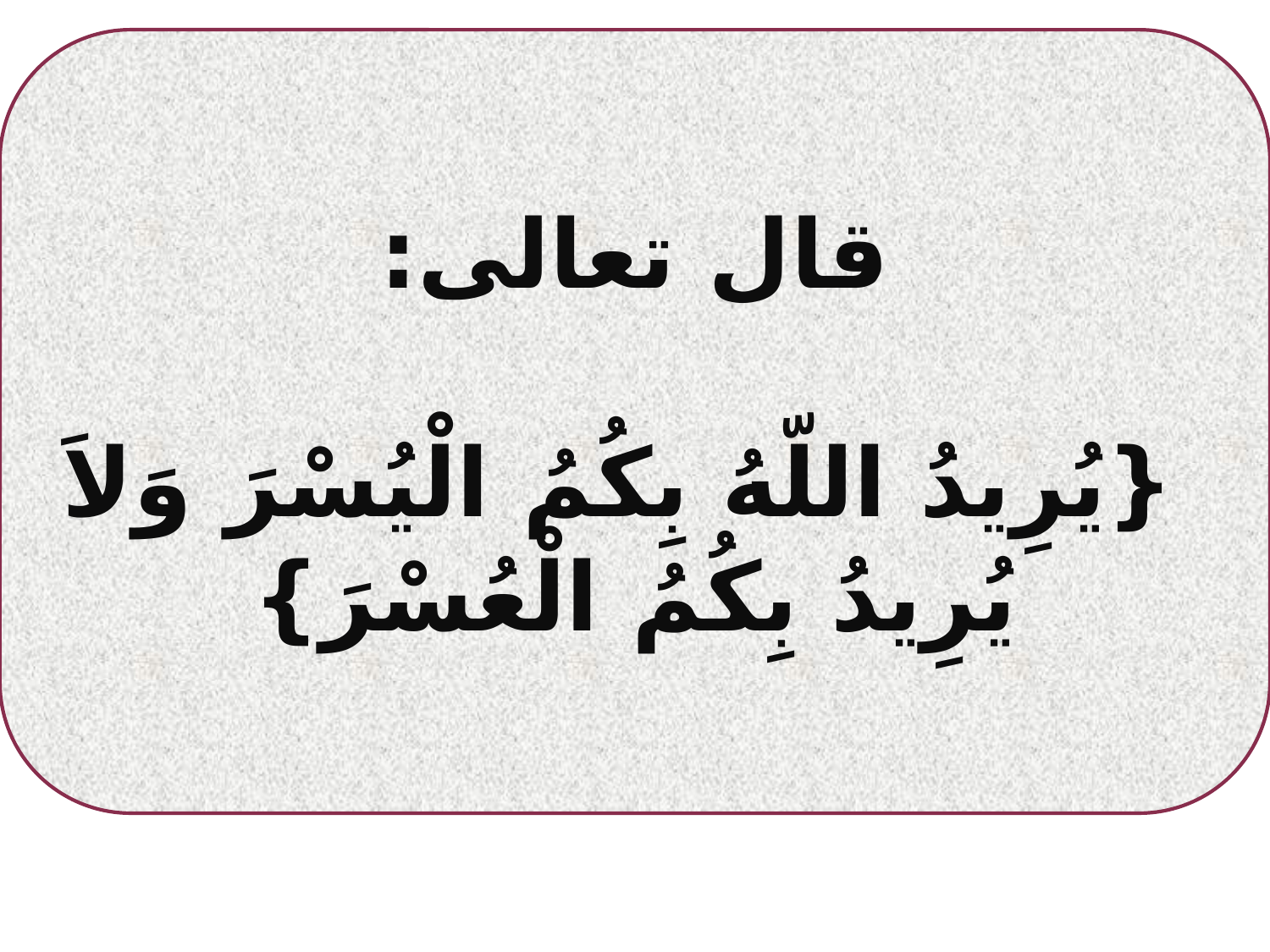

قال تعالى:

 {يُرِيدُ اللّهُ بِكُمُ الْيُسْرَ وَلاَ يُرِيدُ بِكُمُ الْعُسْرَ}